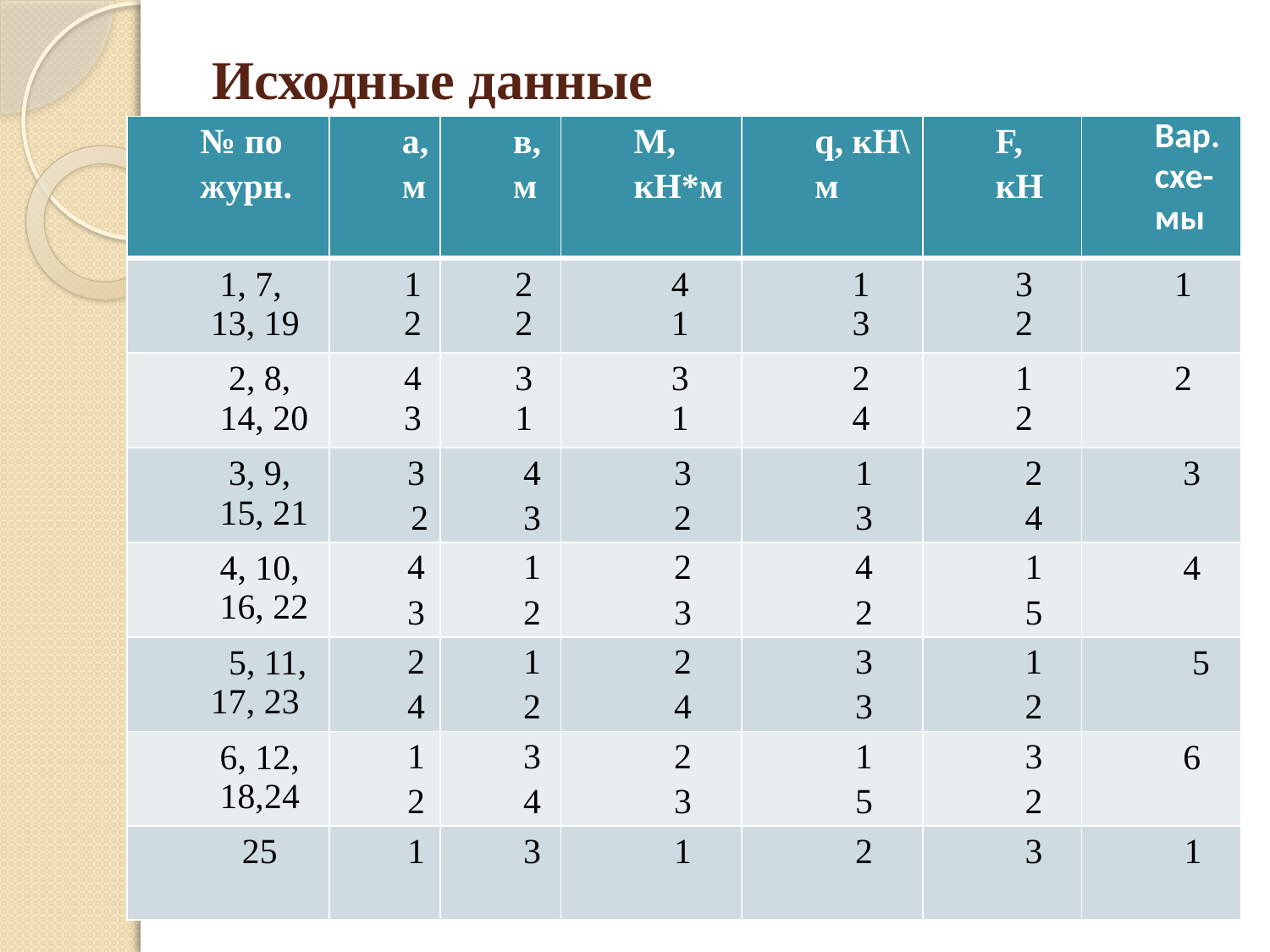

# Исходные данные
| № по журн. | а, м | в, м | М, кН\*м | q, кН\м | F, кН | Вар. схе-мы |
| --- | --- | --- | --- | --- | --- | --- |
| 1, 7, 13, 19 | 1 2 | 2 2 | 4 1 | 1 3 | 3 2 | 1 |
| 2, 8, 14, 20 | 4 3 | 3 1 | 3 1 | 2 4 | 1 2 | 2 |
| 3, 9, 15, 21 | 3 2 | 4 3 | 3 2 | 1 3 | 2 4 | 3 |
| 4, 10, 16, 22 | 4 3 | 1 2 | 2 3 | 4 2 | 1 5 | 4 |
| 5, 11, 17, 23 | 2 4 | 1 2 | 2 4 | 3 3 | 1 2 | 5 |
| 6, 12, 18,24 | 1 2 | 3 4 | 2 3 | 1 5 | 3 2 | 6 |
| 25 | 1 | 3 | 1 | 2 | 3 | 1 |